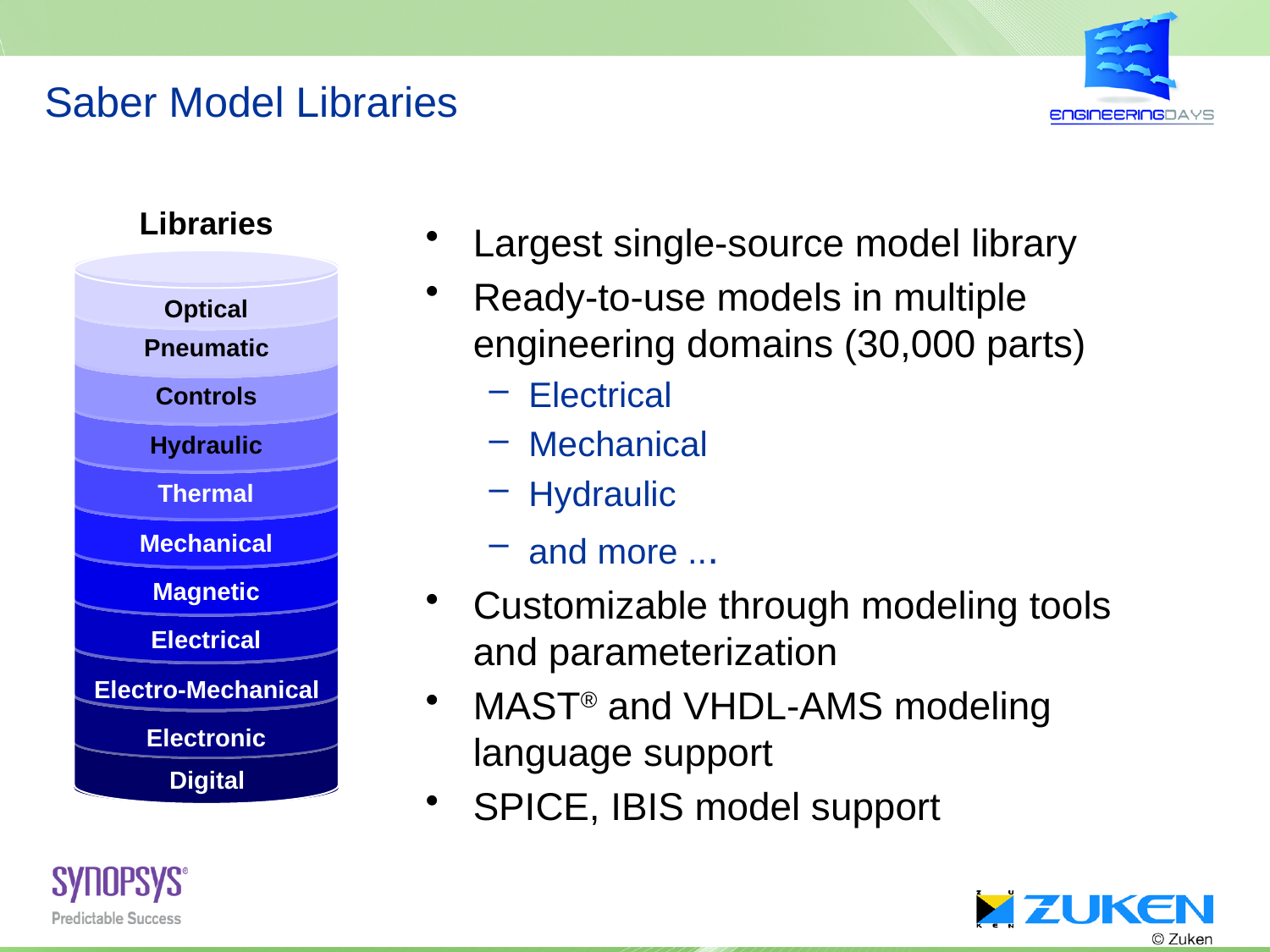

# Saber Model Libraries
Libraries

Optical

Pneumatic

Controls

Hydraulic

Thermal

Mechanical

Magnetic

Electrical

Electro-Mechanical

Electronic

Digital
Largest single-source model library
Ready-to-use models in multiple engineering domains (30,000 parts)
Electrical
Mechanical
Hydraulic
and more ...
Customizable through modeling tools and parameterization
MAST® and VHDL-AMS modeling language support
SPICE, IBIS model support